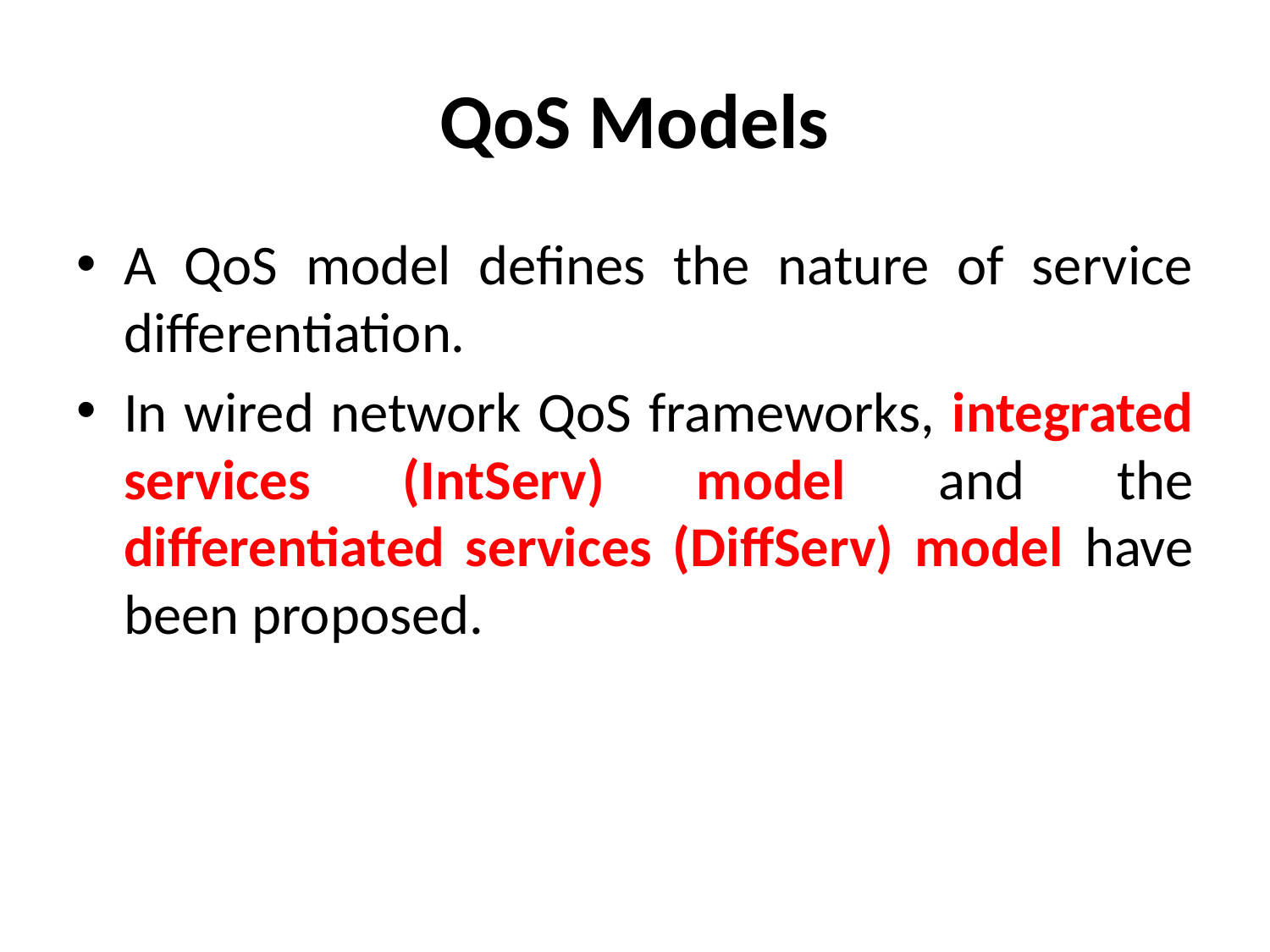

# QoS Models
A QoS model defines the nature of service differentiation.
In wired network QoS frameworks, integrated services (IntServ) model and the differentiated services (DiffServ) model have been proposed.